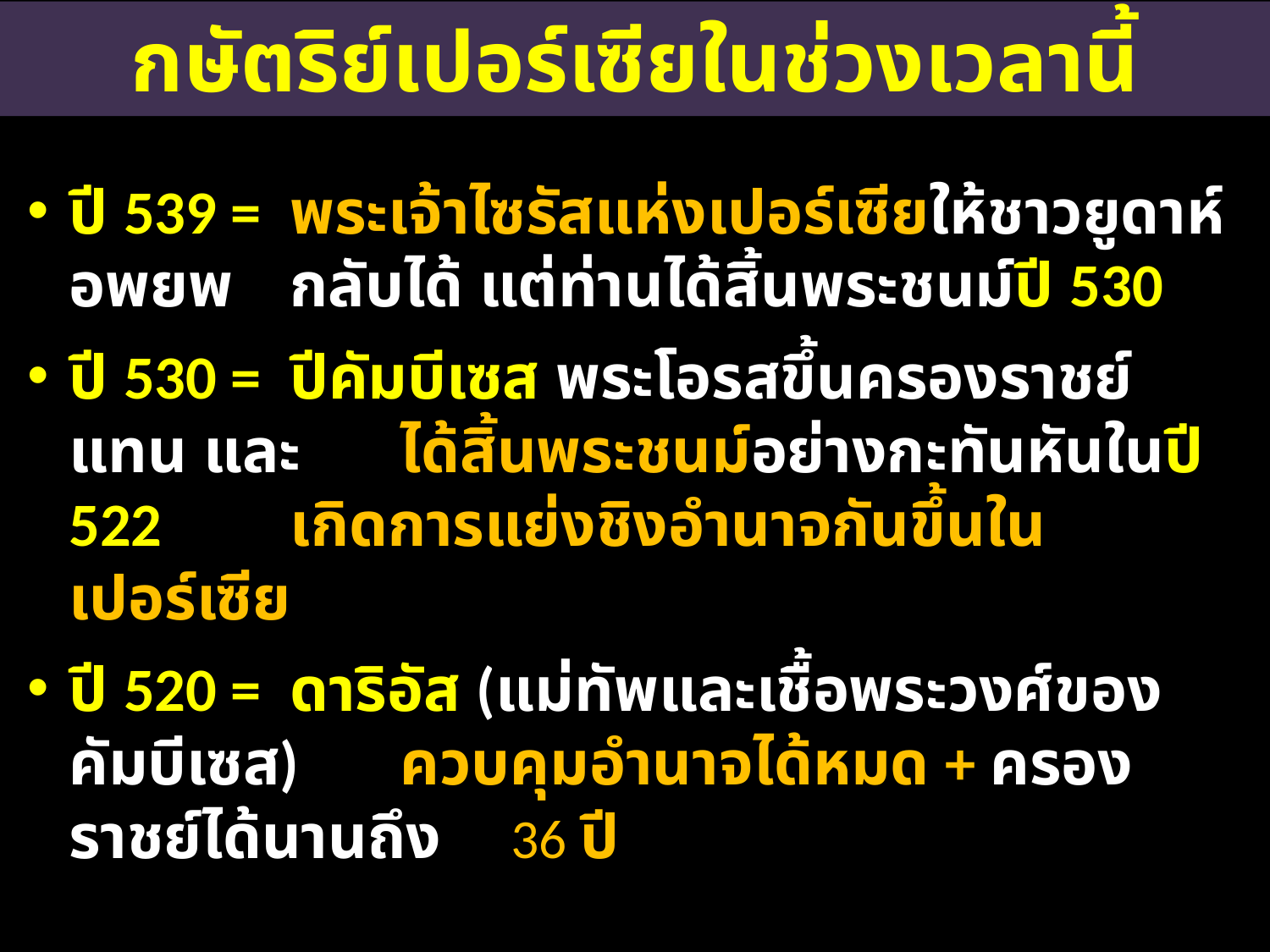

กษัตริย์เปอร์เซียในช่วงเวลานี้
ปี 539 =	พระเจ้าไซรัสแห่งเปอร์เซียให้ชาวยูดาห์อพยพ		กลับได้ แต่ท่านได้สิ้นพระชนม์ปี 530
ปี 530 = 	ปีคัมบีเซส พระโอรสขึ้นครองราชย์แทน และ		ได้สิ้นพระชนม์อย่างกะทันหันในปี 522       		เกิดการแย่งชิงอำนาจกันขึ้นในเปอร์เซีย
ปี 520 = 	ดาริอัส (แม่ทัพและเชื้อพระวงศ์ของคัมบีเซส) 		ควบคุมอำนาจได้หมด + ครองราชย์ได้นานถึง 		36 ปี